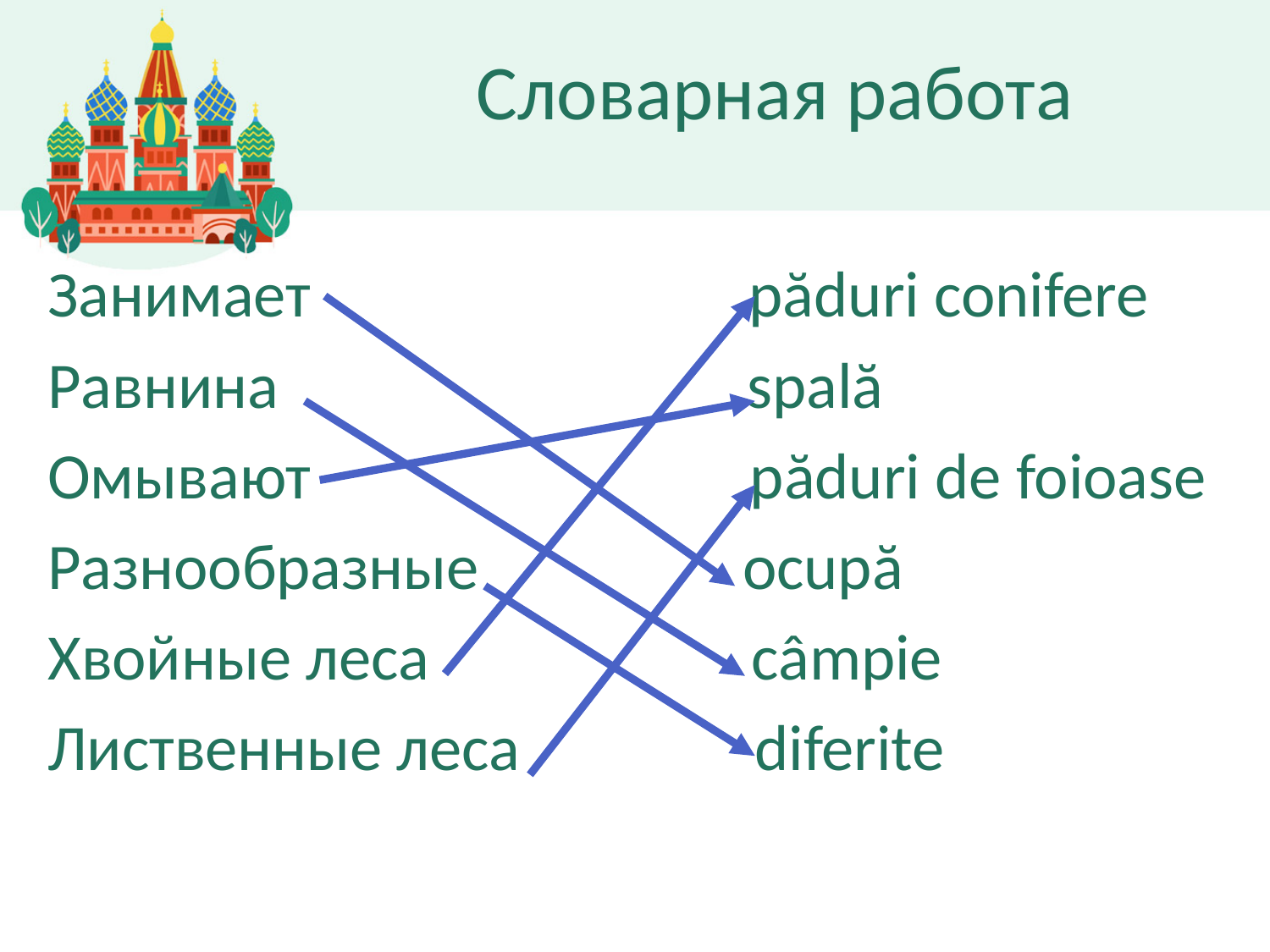

# Словарная работа
Занимает                              păduri conifere
Равнина                                spală
Омывают                              păduri de foioase
Разнообразные                  ocupă
Хвойные леса                      câmpie
Лиственные леса                diferite